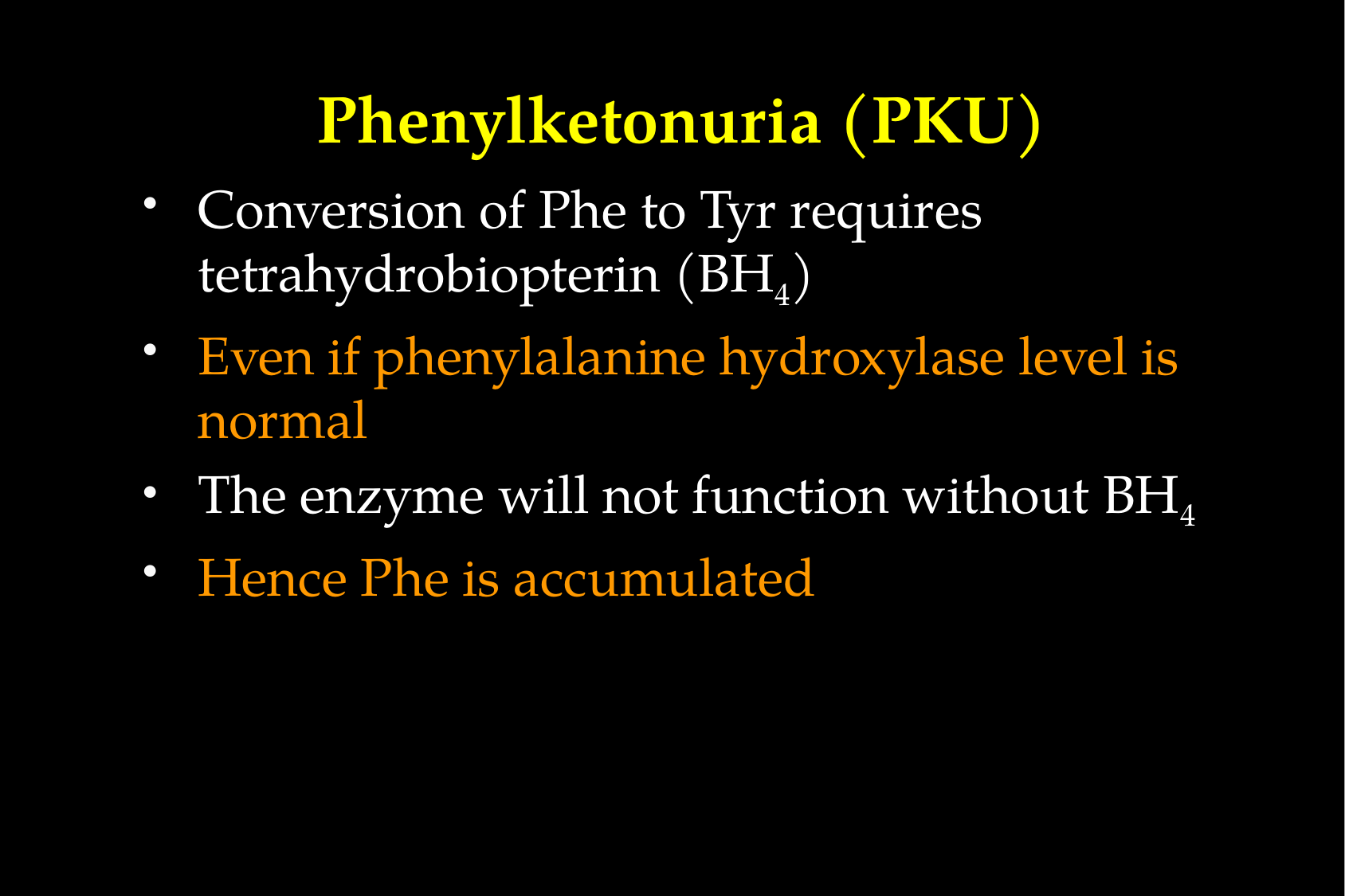

# Phenylketonuria (PKU)
Conversion of Phe to Tyr requires tetrahydrobiopterin (BH4)
Even if phenylalanine hydroxylase level is normal
The enzyme will not function without BH4
Hence Phe is accumulated